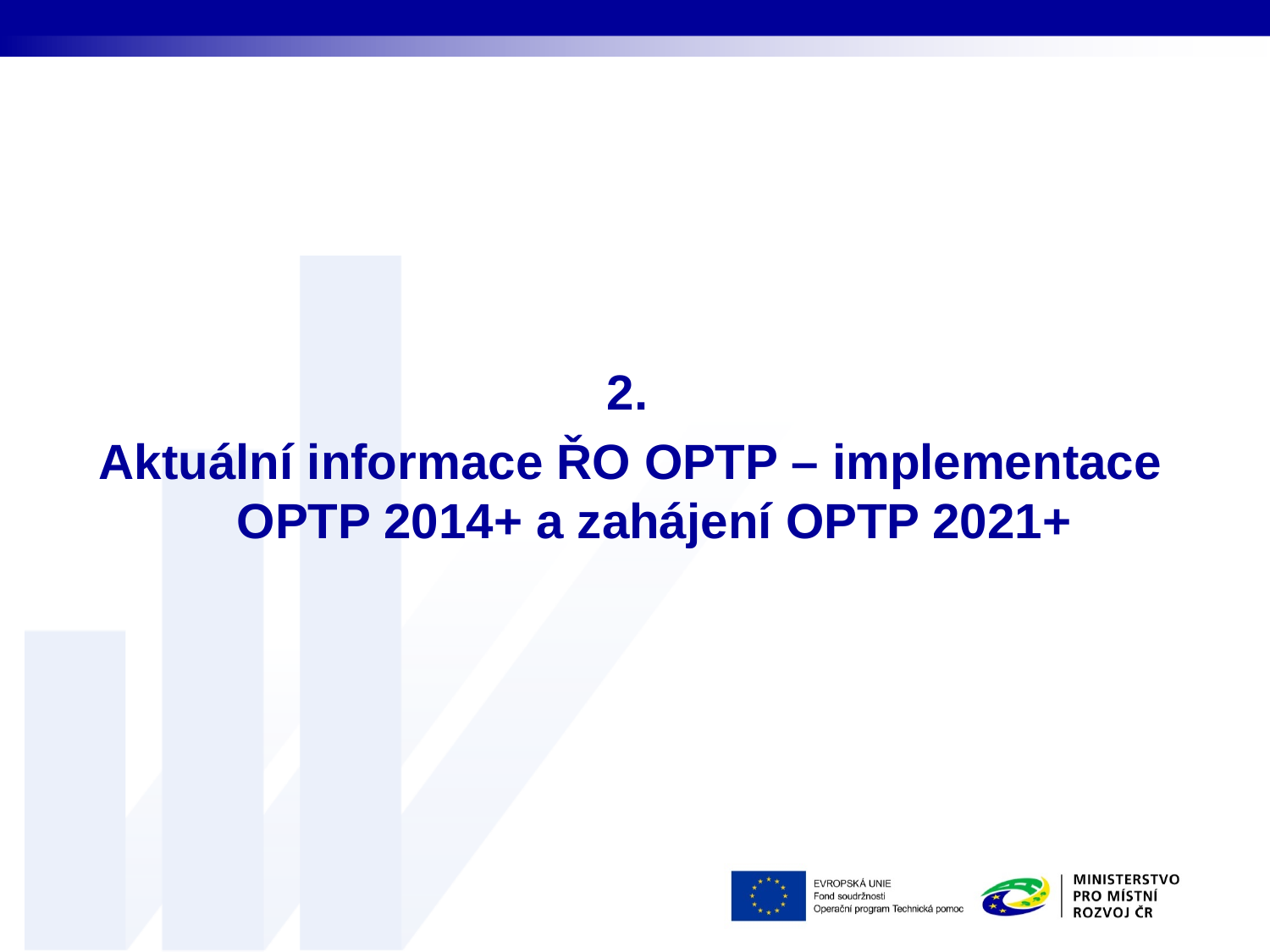

#

2.
Aktuální informace ŘO OPTP – implementace OPTP 2014+ a zahájení OPTP 2021+